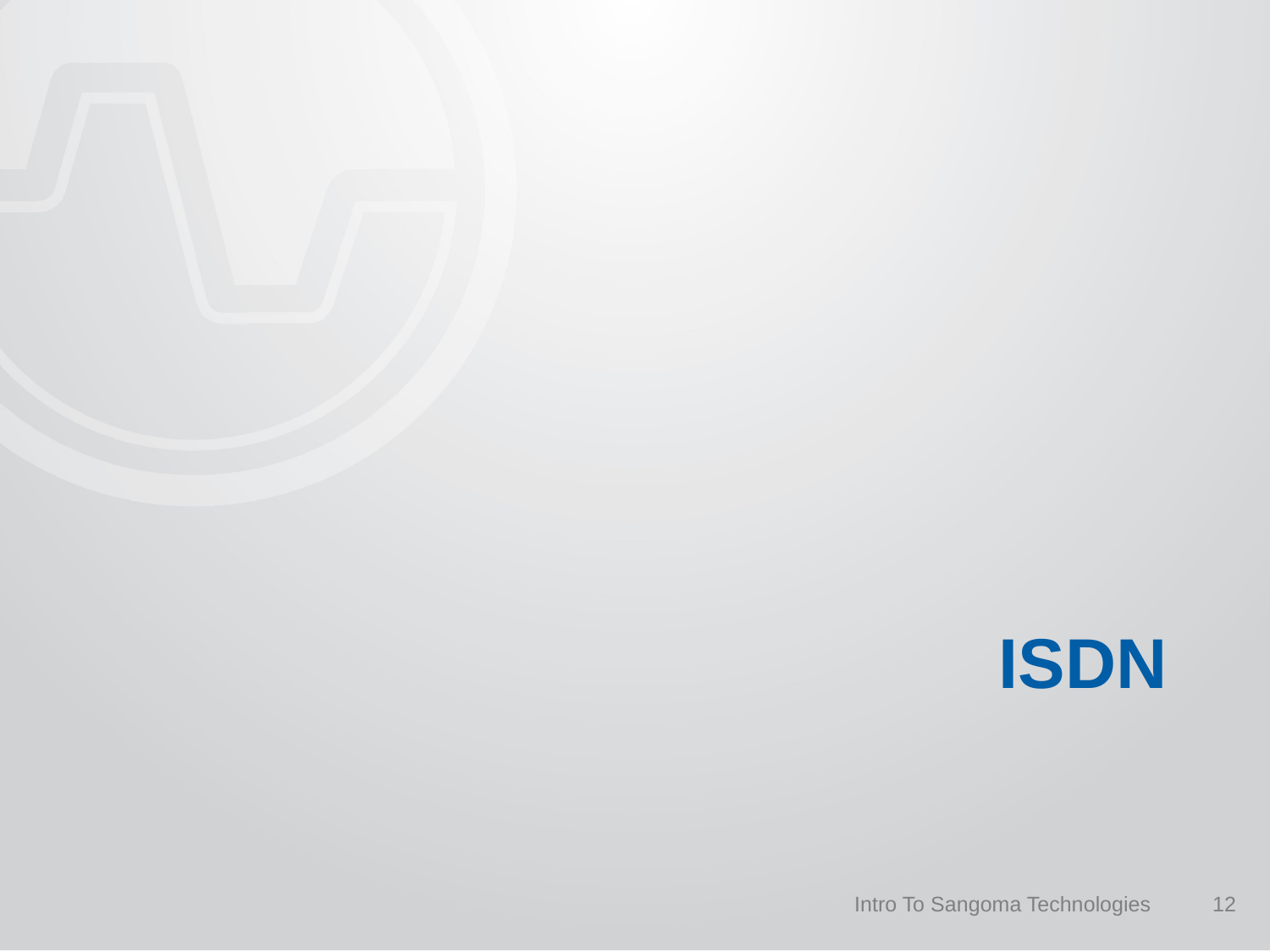

# ISDN
Intro To Sangoma Technologies
12